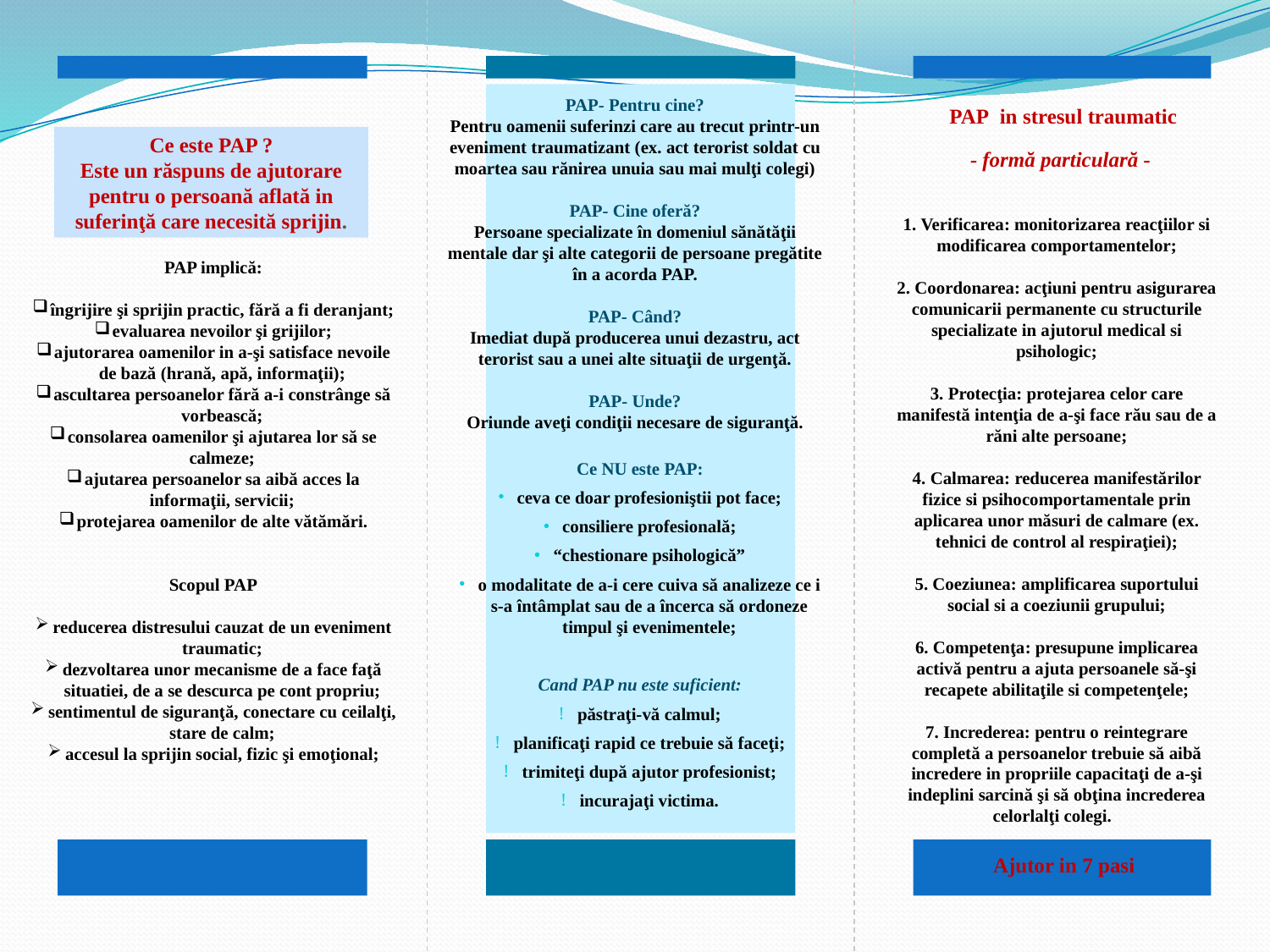

PAP  in stresul traumatic
- formă particulară -

PAP- Pentru cine?
Pentru oamenii suferinzi care au trecut printr-un eveniment traumatizant (ex. act terorist soldat cu moartea sau rănirea unuia sau mai mulţi colegi)

PAP- Cine oferă?
Persoane specializate în domeniul sănătăţii mentale dar şi alte categorii de persoane pregătite în a acorda PAP.

PAP- Când?
Imediat după producerea unui dezastru, act terorist sau a unei alte situaţii de urgenţă.

PAP- Unde?
Oriunde aveţi condiţii necesare de siguranţă.
Ce este PAP ?
Este un răspuns de ajutorare pentru o persoană aflată in suferinţă care necesită sprijin.
1. Verificarea: monitorizarea reacţiilor si modificarea comportamentelor;

2. Coordonarea: acţiuni pentru asigurarea comunicarii permanente cu structurile specializate in ajutorul medical si psihologic;

3. Protecţia: protejarea celor care manifestă intenţia de a-şi face rău sau de a răni alte persoane;

4. Calmarea: reducerea manifestărilor fizice si psihocomportamentale prin aplicarea unor măsuri de calmare (ex. tehnici de control al respiraţiei);

5. Coeziunea: amplificarea suportului social si a coeziunii grupului;

6. Competenţa: presupune implicarea activă pentru a ajuta persoanele să-şi recapete abilitaţile si competenţele;

7. Increderea: pentru o reintegrare completă a persoanelor trebuie să aibă incredere in propriile capacitaţi de a-şi indeplini sarcină şi să obţina increderea celorlalţi colegi.

PAP implică:

îngrijire şi sprijin practic, fără a fi deranjant;
evaluarea nevoilor şi grijilor;
ajutorarea oamenilor in a-şi satisface nevoile de bază (hrană, apă, informaţii);
ascultarea persoanelor fără a-i constrânge să vorbească;
consolarea oamenilor şi ajutarea lor să se calmeze;
ajutarea persoanelor sa aibă acces la informaţii, servicii;
protejarea oamenilor de alte vătămări.

Scopul PAP

reducerea distresului cauzat de un eveniment traumatic;
dezvoltarea unor mecanisme de a face faţă situatiei, de a se descurca pe cont propriu;
sentimentul de siguranţă, conectare cu ceilalţi, stare de calm;
accesul la sprijin social, fizic şi emoţional;

Ce NU este PAP:
ceva ce doar profesioniştii pot face;
consiliere profesională;
“chestionare psihologică”
o modalitate de a-i cere cuiva să analizeze ce i s-a întâmplat sau de a încerca să ordoneze timpul şi evenimentele;

Cand PAP nu este suficient:
păstraţi-vă calmul;
planificaţi rapid ce trebuie să faceţi;
trimiteţi după ajutor profesionist;
incurajaţi victima.
Ajutor in 7 pasi